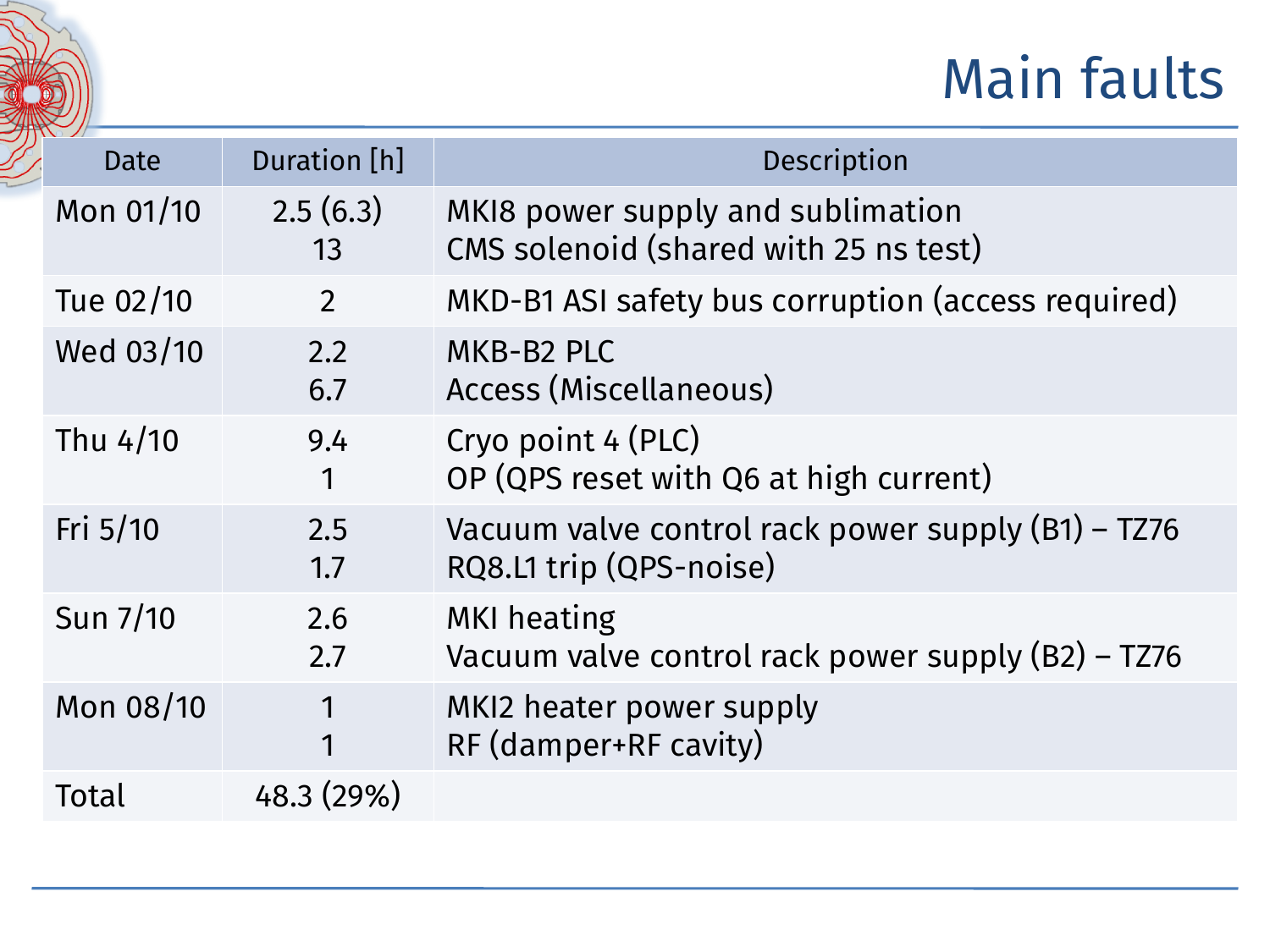

# Main faults

| Date | Duration [h] | Description |
| --- | --- | --- |
| Mon 01/10 | 2.5 (6.3) 13 | MKI8 power supply and sublimation CMS solenoid (shared with 25 ns test) |
| Tue 02/10 | 2 | MKD-B1 ASI safety bus corruption (access required) |
| Wed 03/10 | 2.2 6.7 | MKB-B2 PLC Access (Miscellaneous) |
| Thu 4/10 | 9.4 1 | Cryo point 4 (PLC) OP (QPS reset with Q6 at high current) |
| Fri 5/10 | 2.5 1.7 | Vacuum valve control rack power supply (B1) – TZ76 RQ8.L1 trip (QPS-noise) |
| Sun 7/10 | 2.6 2.7 | MKI heating Vacuum valve control rack power supply (B2) – TZ76 |
| Mon 08/10 | 1 1 | MKI2 heater power supply RF (damper+RF cavity) |
| Total | 48.3 (29%) |  |